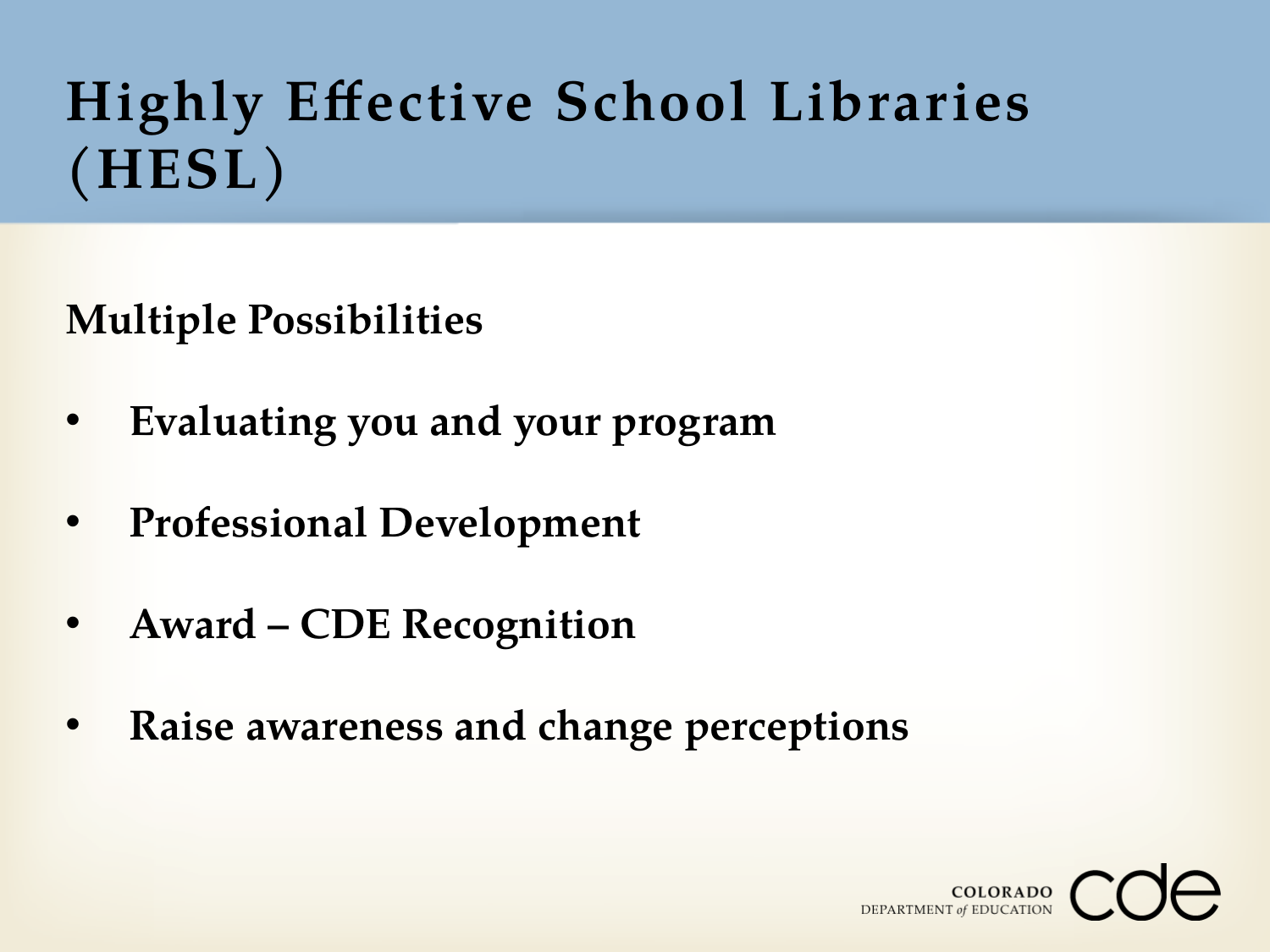

# Highly Effective School Libraries (HESL)
Multiple Possibilities

Evaluating you and your program

Professional Development

Award – CDE Recognition

Raise awareness and change perceptions